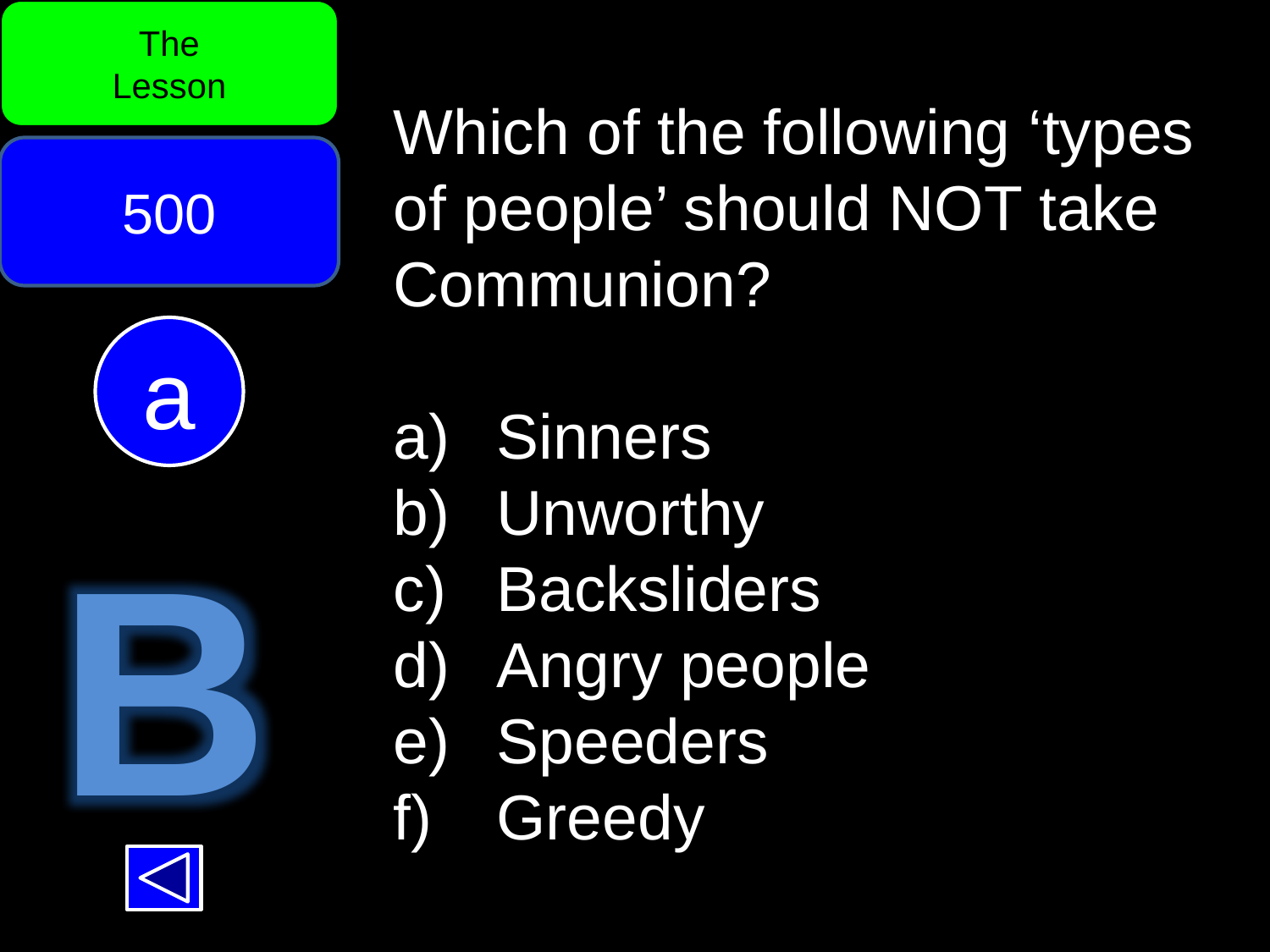

The
Lesson
Which of the following ‘types of people’ should NOT take
Communion?

Sinners
Unworthy
Backsliders
Angry people
Speeders
Greedy
500
a
B